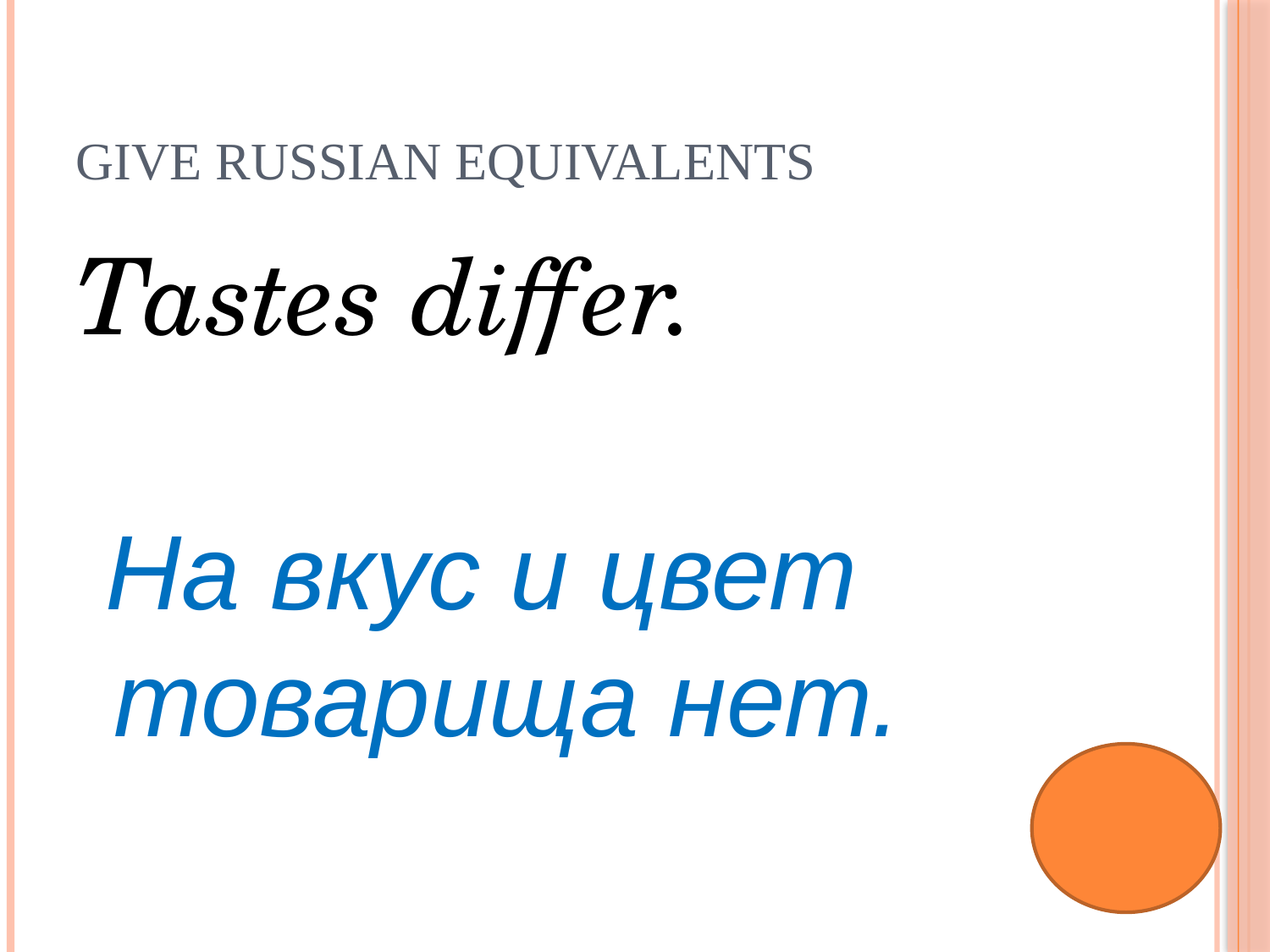

# Give Russian equivalents
Tastes differ.

 На вкус и цвет товарища нет.